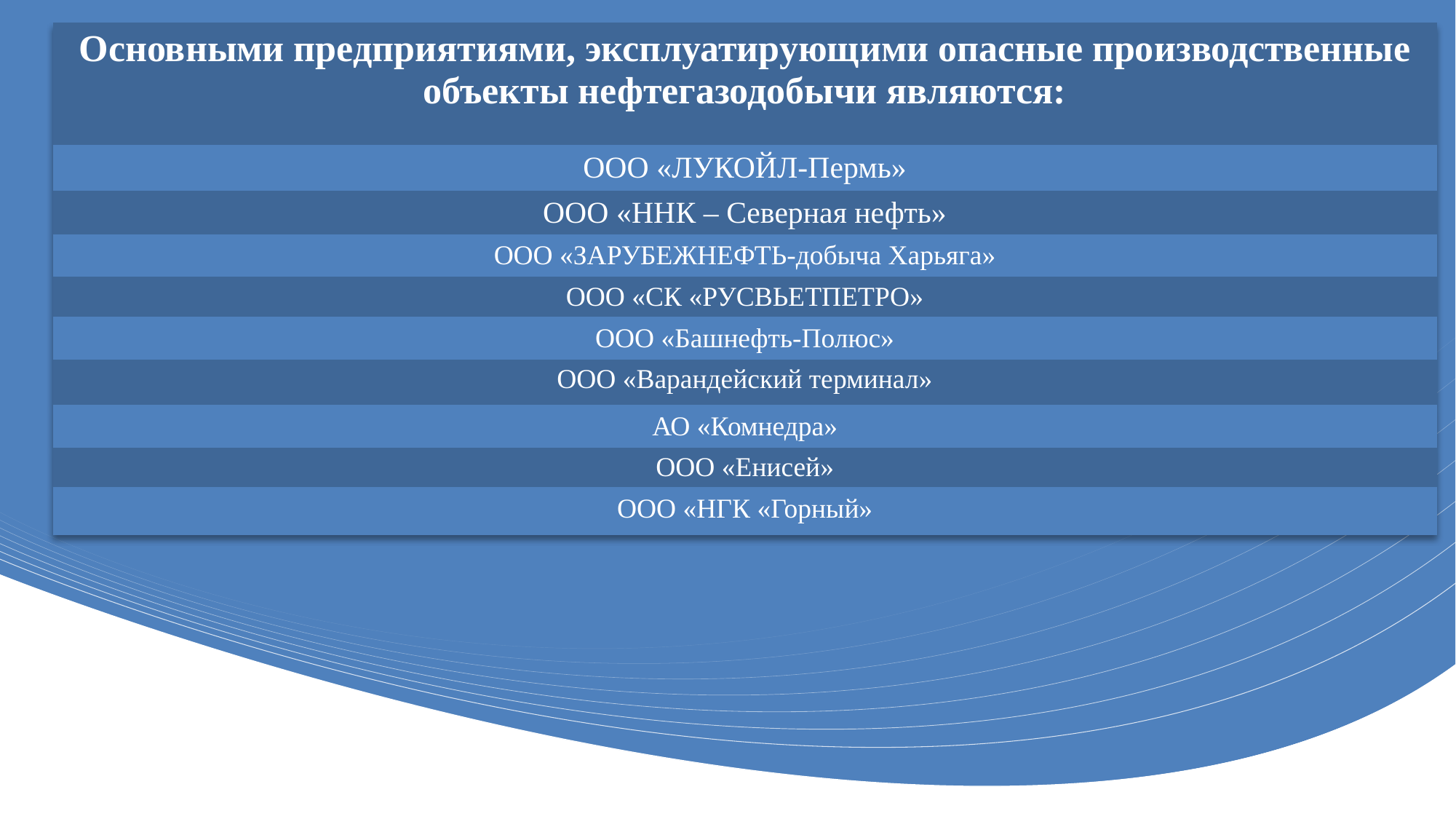

| Основными предприятиями, эксплуатирующими опасные производственные объекты нефтегазодобычи являются: |
| --- |
| ООО «ЛУКОЙЛ-Пермь» |
| ООО «ННК – Северная нефть» |
| ООО «ЗАРУБЕЖНЕФТЬ-добыча Харьяга» |
| ООО «СК «РУСВЬЕТПЕТРО» |
| ООО «Башнефть-Полюс» |
| ООО «Варандейский терминал» |
| АО «Комнедра» |
| ООО «Енисей» |
| ООО «НГК «Горный» |
#